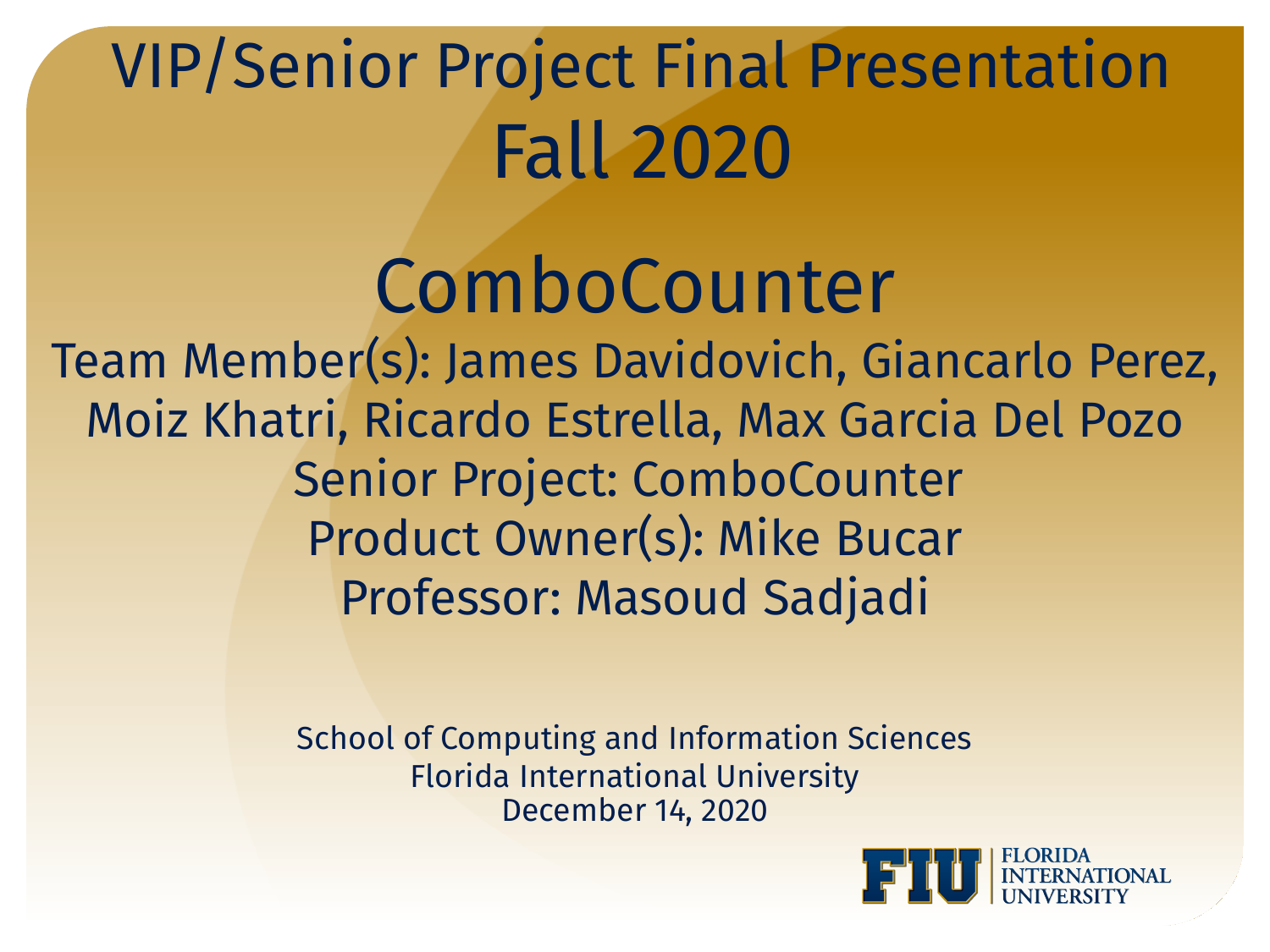

VIP/Senior Project Final Presentation
Fall 2020

# ComboCounter Team Member(s): James Davidovich, Giancarlo Perez, Moiz Khatri, Ricardo Estrella, Max Garcia Del Pozo Senior Project: ComboCounter  Product Owner(s): Mike Bucar Professor: Masoud Sadjadi
School of Computing and Information Sciences
Florida International University
December 14, 2020